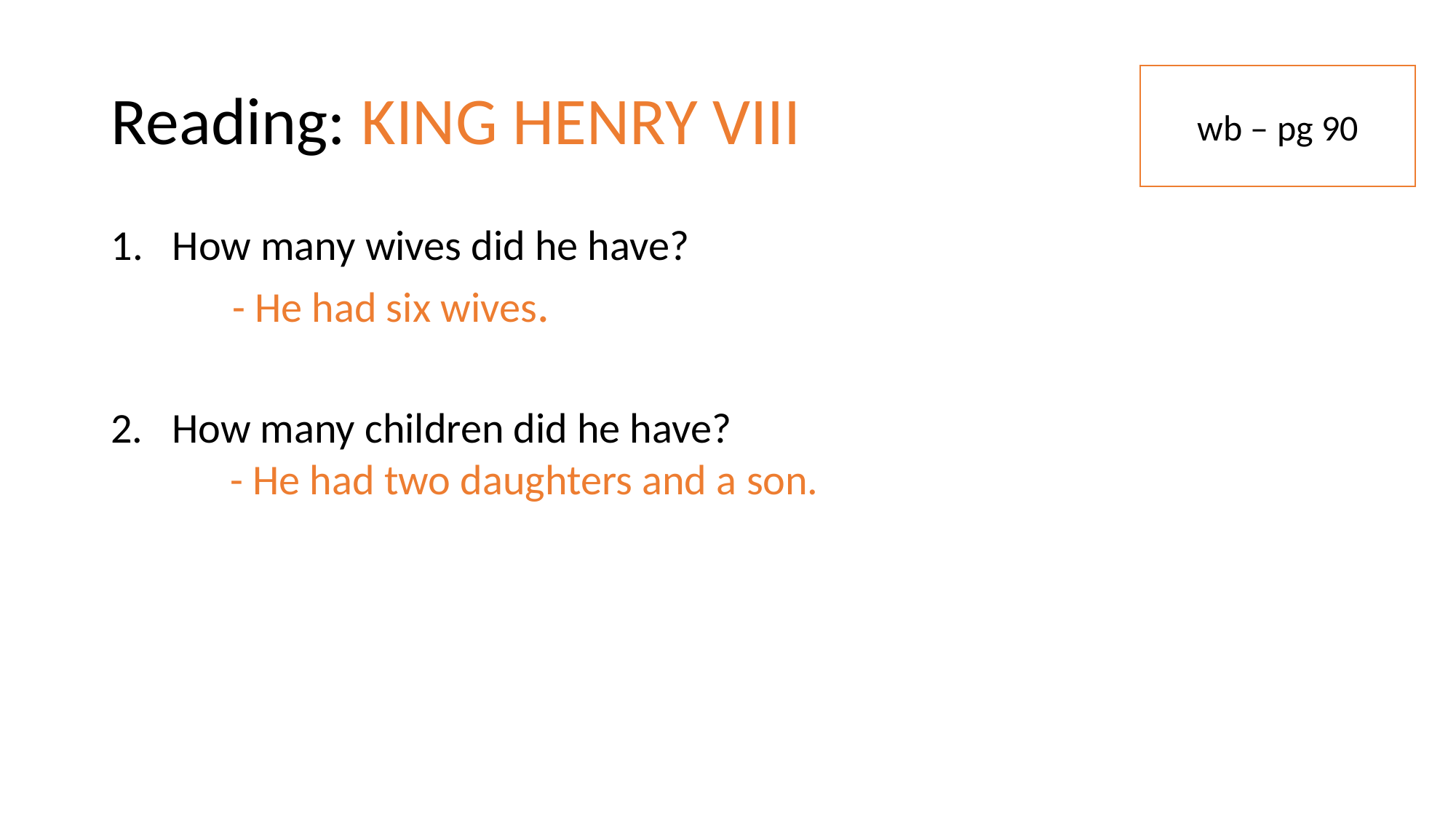

# Reading: KING HENRY VIII
wb – pg 90
How many wives did he have?

2.   How many children did he have?
- He had six wives.
- He had two daughters and a son.